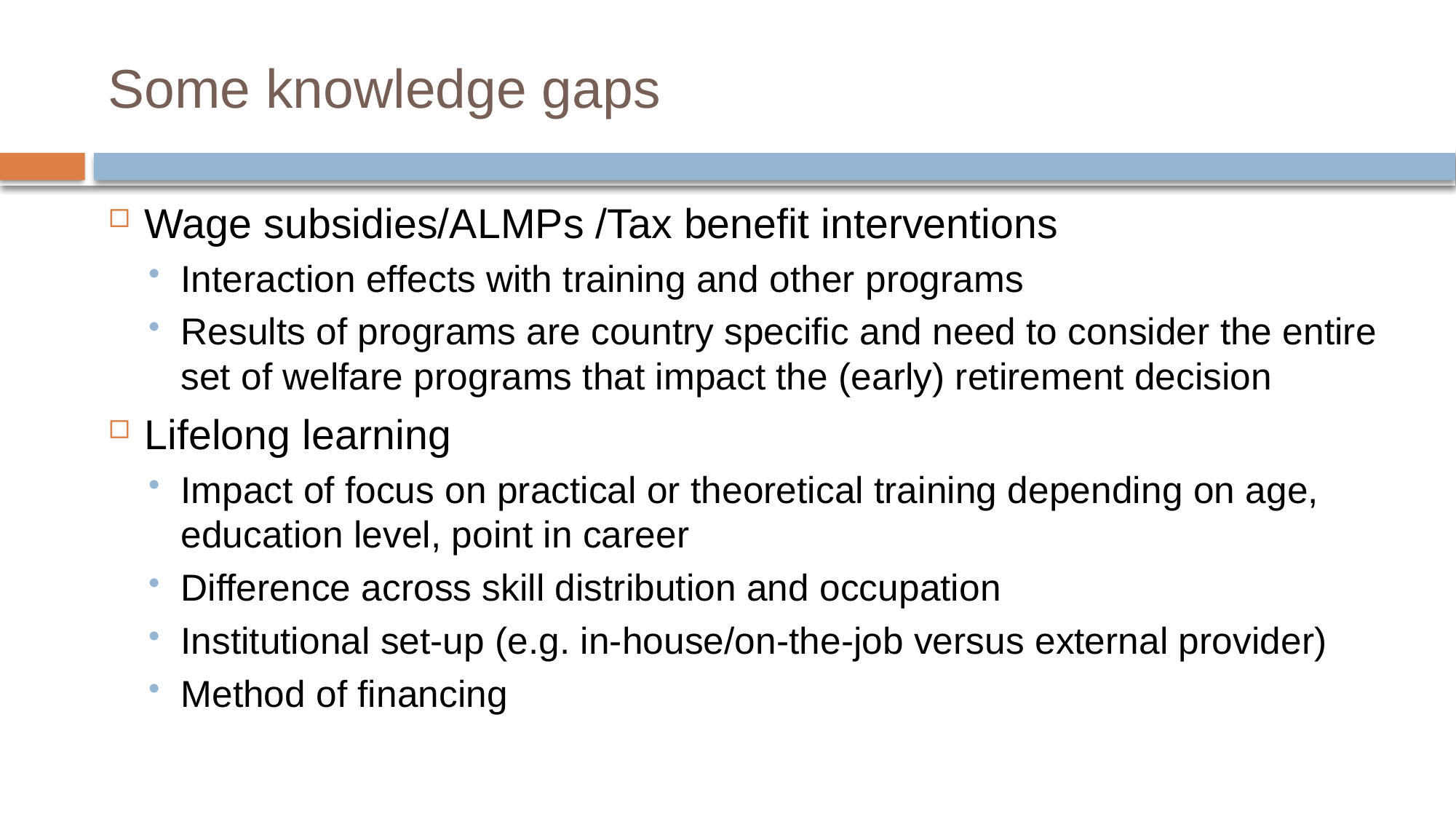

# Some knowledge gaps
Wage subsidies/ALMPs /Tax benefit interventions
Interaction effects with training and other programs
Results of programs are country specific and need to consider the entire set of welfare programs that impact the (early) retirement decision
Lifelong learning
Impact of focus on practical or theoretical training depending on age, education level, point in career
Difference across skill distribution and occupation
Institutional set-up (e.g. in-house/on-the-job versus external provider)
Method of financing